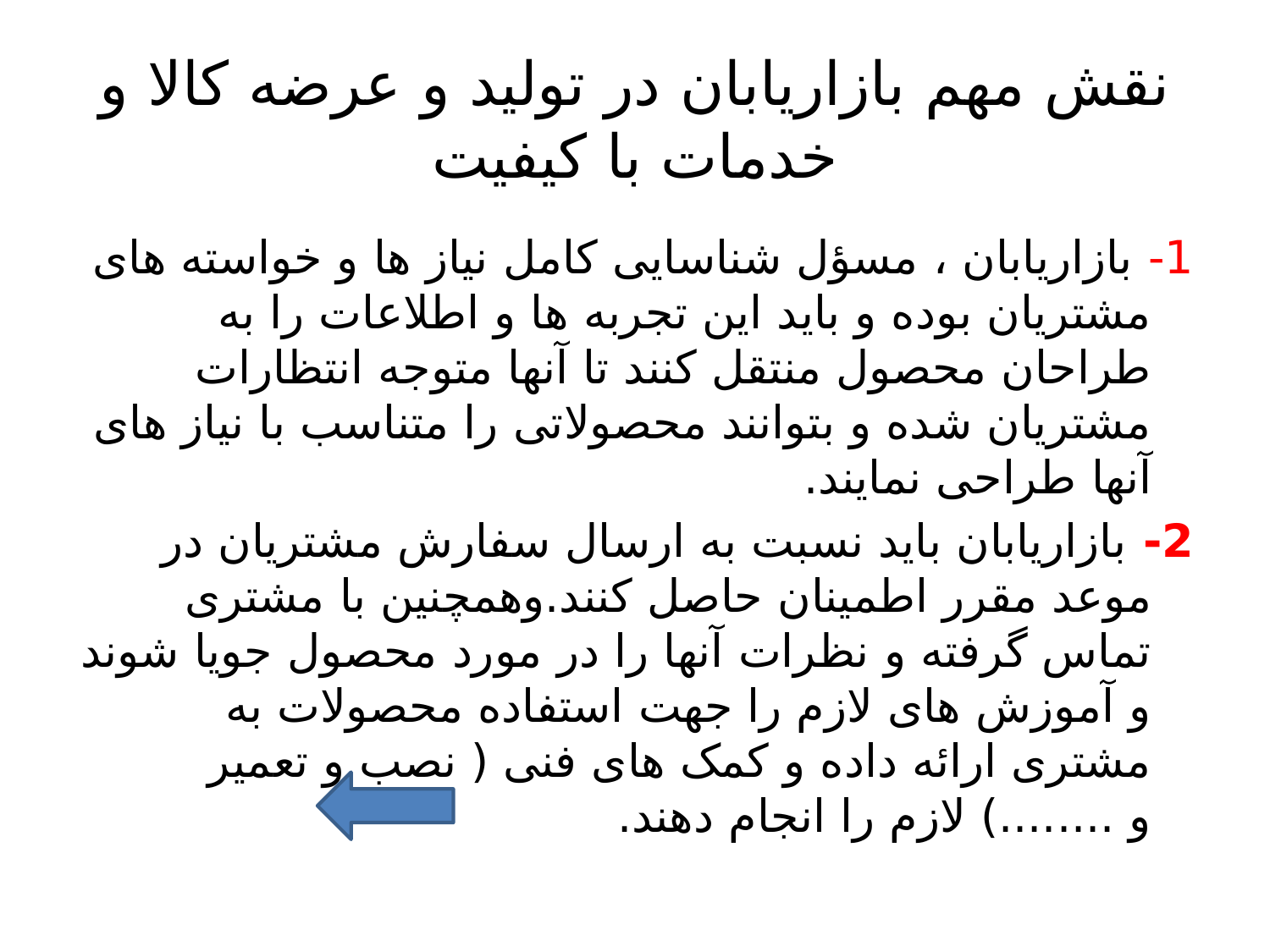

# نقش مهم بازاریابان در تولید و عرضه کالا و خدمات با کیفیت
1- بازاریابان ، مسؤل شناسایی کامل نیاز ها و خواسته های مشتریان بوده و باید این تجربه ها و اطلاعات را به طراحان محصول منتقل کنند تا آنها متوجه انتظارات مشتریان شده و بتوانند محصولاتی را متناسب با نیاز های آنها طراحی نمایند.
2- بازاریابان باید نسبت به ارسال سفارش مشتریان در موعد مقرر اطمینان حاصل کنند.وهمچنین با مشتری تماس گرفته و نظرات آنها را در مورد محصول جویا شوند و آموزش های لازم را جهت استفاده محصولات به مشتری ارائه داده و کمک های فنی ( نصب و تعمیر و ........) لازم را انجام دهند.